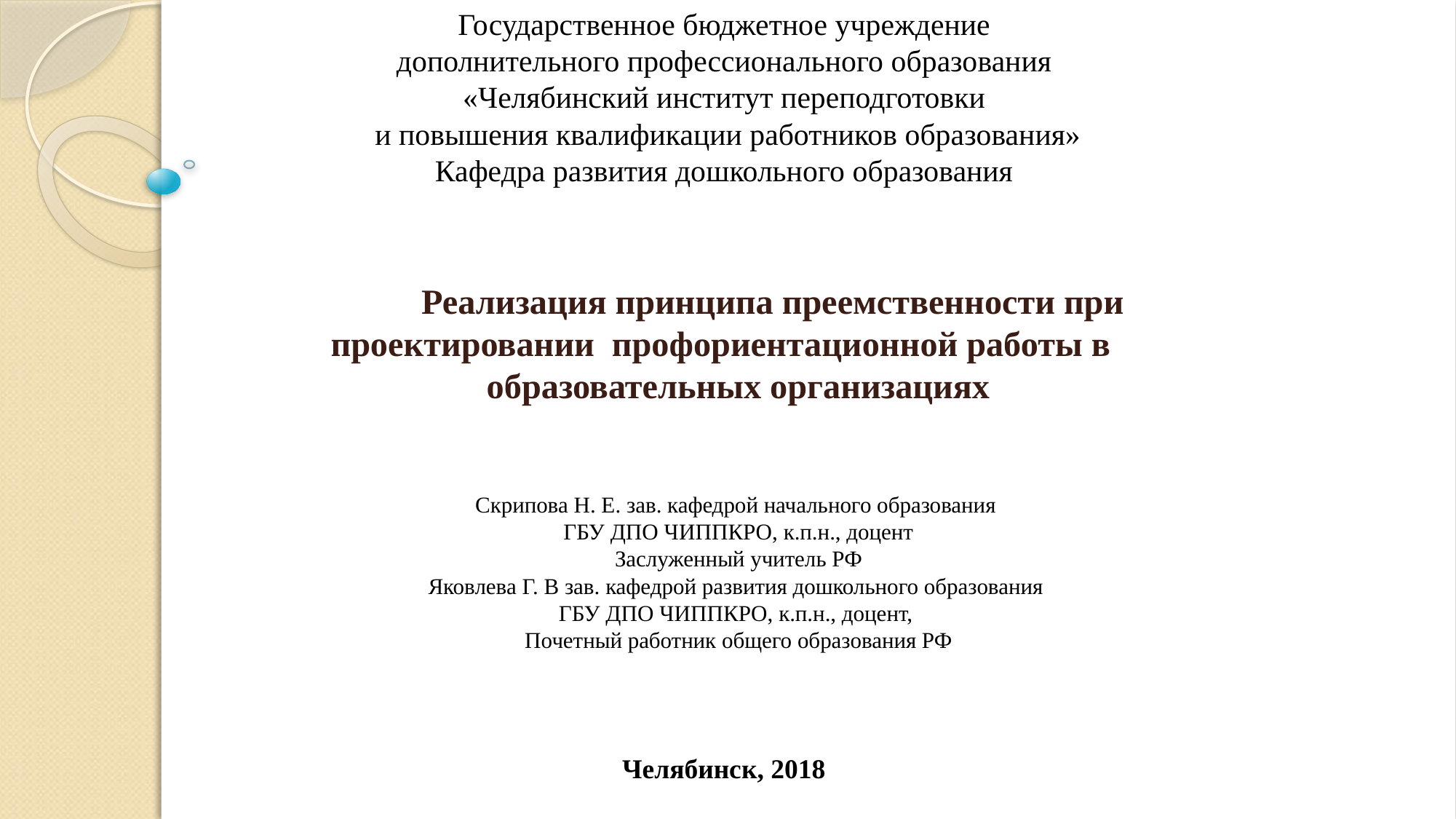

Государственное бюджетное учреждение
дополнительного профессионального образования
«Челябинский институт переподготовки
 и повышения квалификации работников образования»
Кафедра развития дошкольного образования

# Реализация принципа преемственности при 	проектировании  профориентационной работы в 	образовательных организациях Скрипова Н. Е. зав. кафедрой начального образования ГБУ ДПО ЧИППКРО, к.п.н., доцент Заслуженный учитель РФ Яковлева Г. В зав. кафедрой развития дошкольного образования ГБУ ДПО ЧИППКРО, к.п.н., доцент, Почетный работник общего образования РФ

Челябинск, 2018